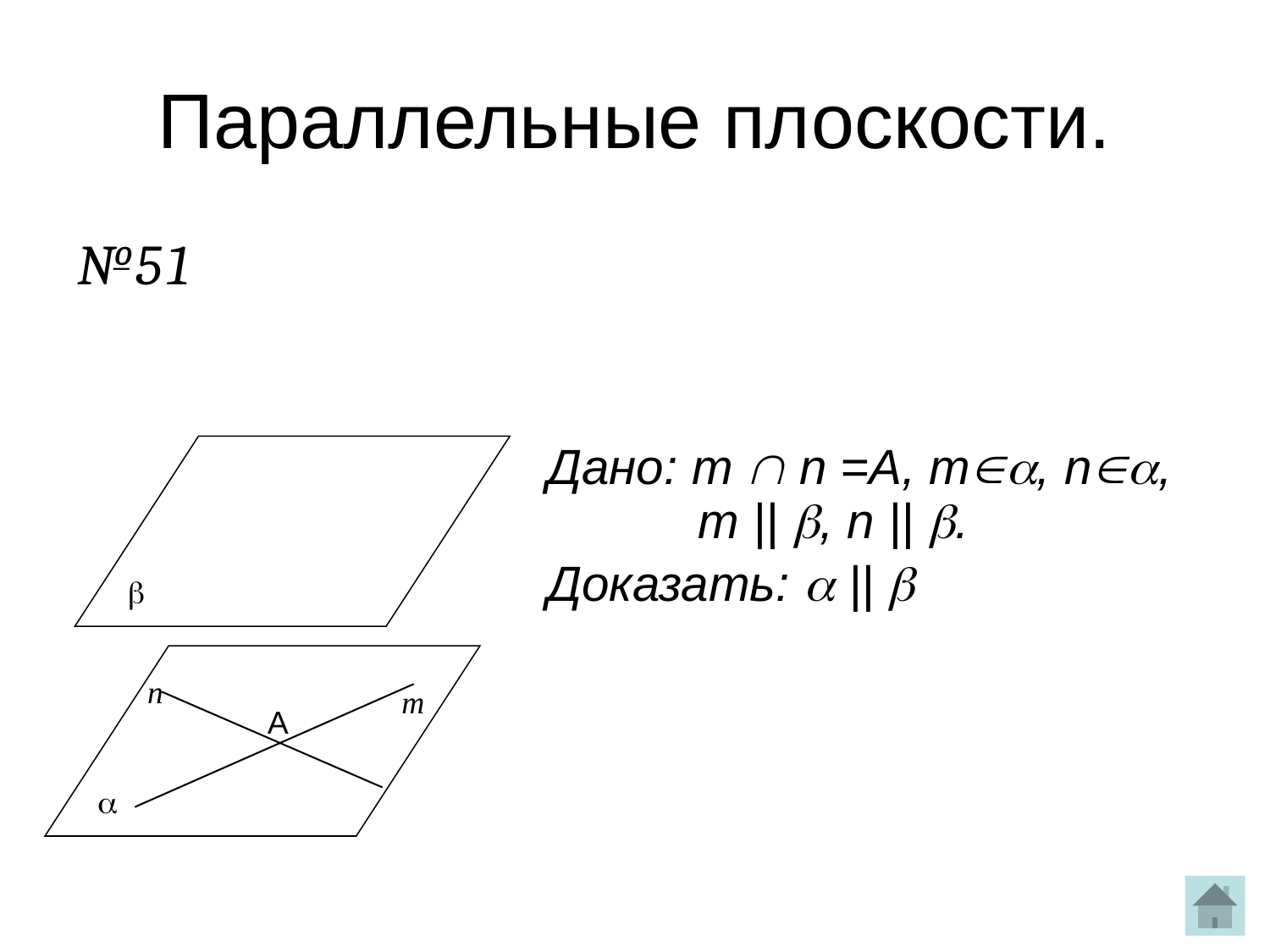

Параллельные плоскости.
№51

β
Дано: m ∩ n =A, m∈α, n∈α,
 m || β, n || β.
Доказать: α || β

α
n

m

A